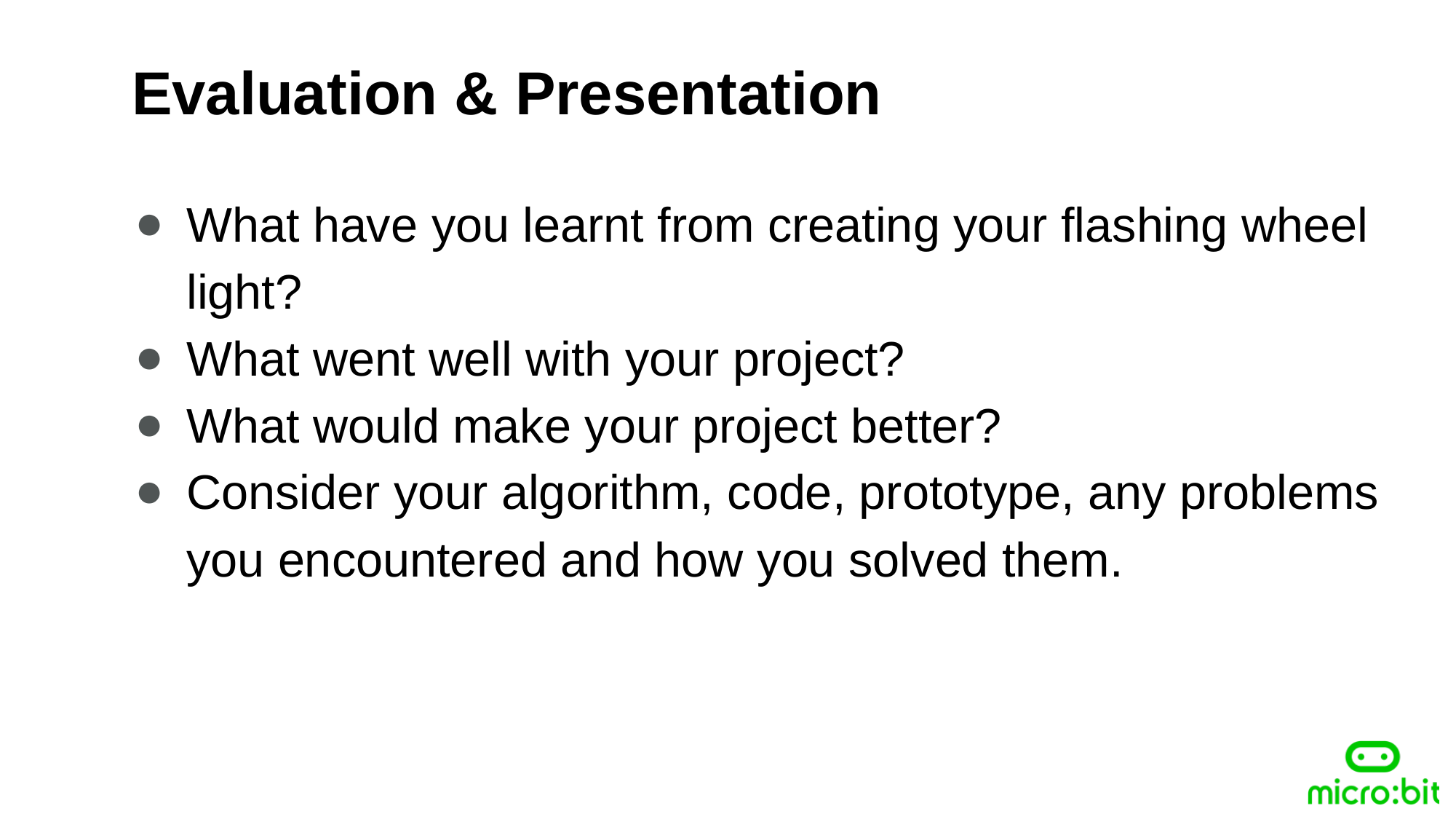

Evaluation & Presentation

What have you learnt from creating your flashing wheel light?
What went well with your project?
What would make your project better?
Consider your algorithm, code, prototype, any problems you encountered and how you solved them.